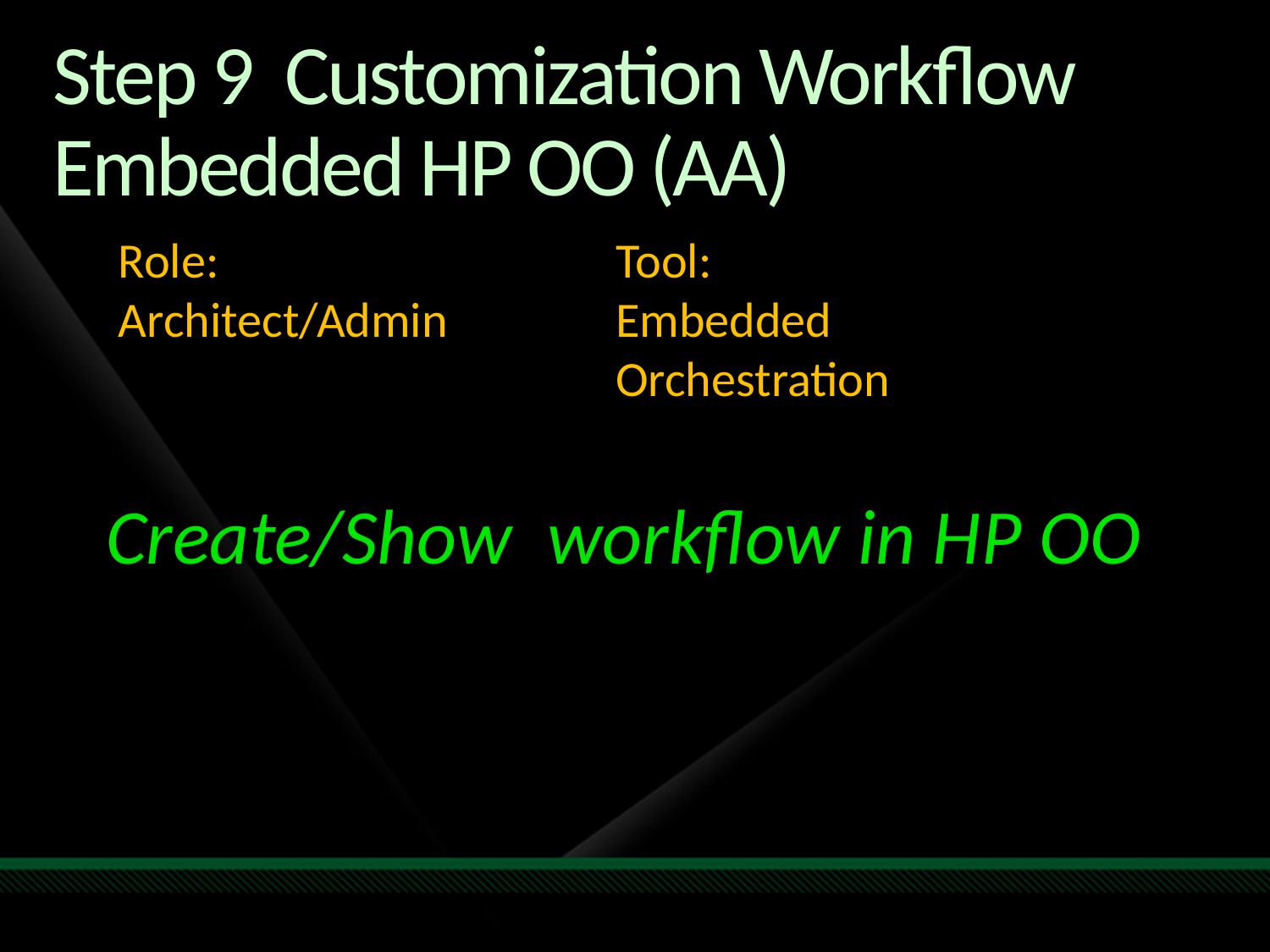

# Step 9  Customization Workflow Embedded HP OO (AA)
Role:
Architect/Admin
Tool:
Embedded  Orchestration
Create/Show  workflow in HP OO